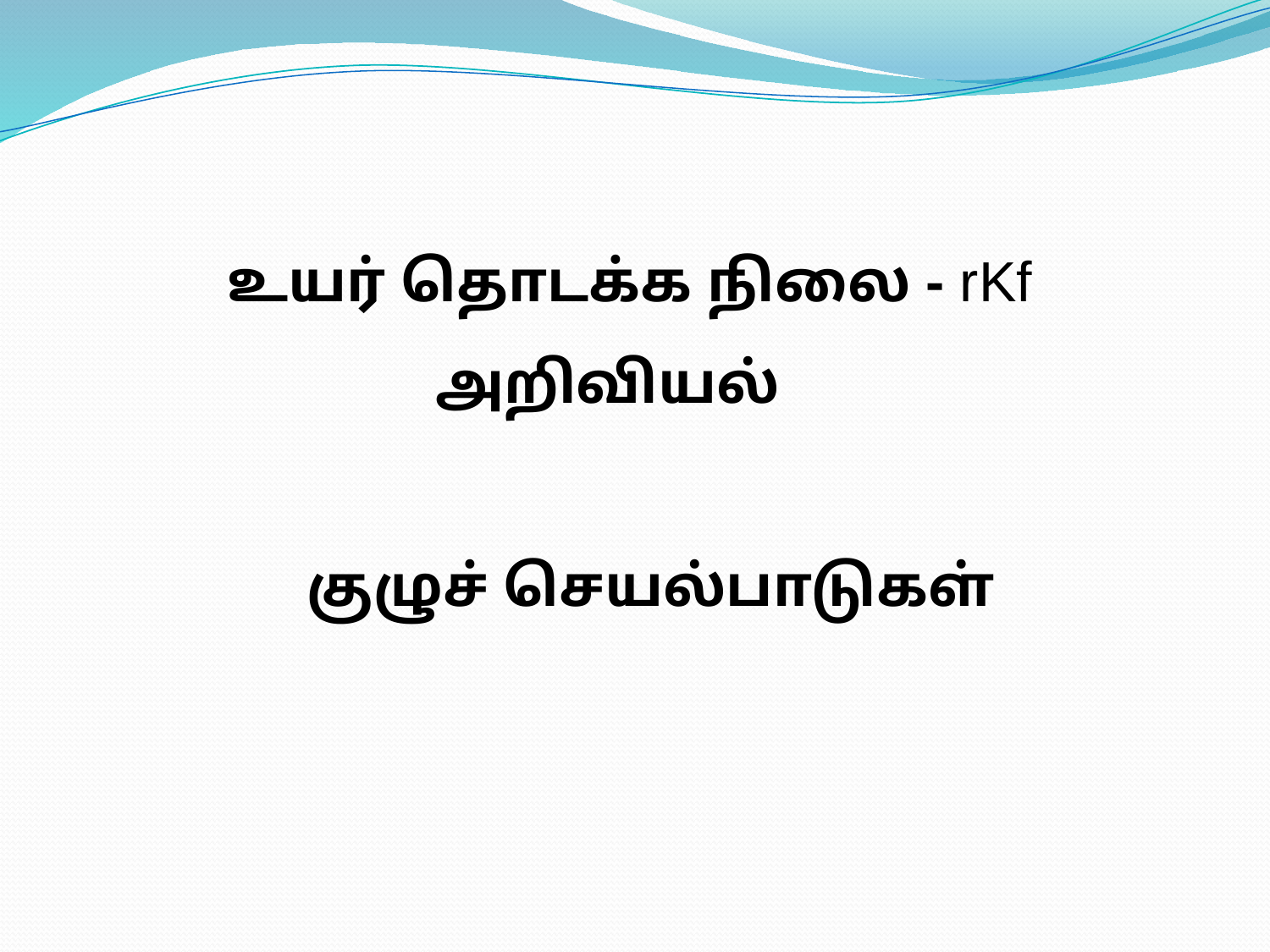

உயர் தொடக்க நிலை - rKf அறிவியல்

    குழுச் செயல்பாடுகள்